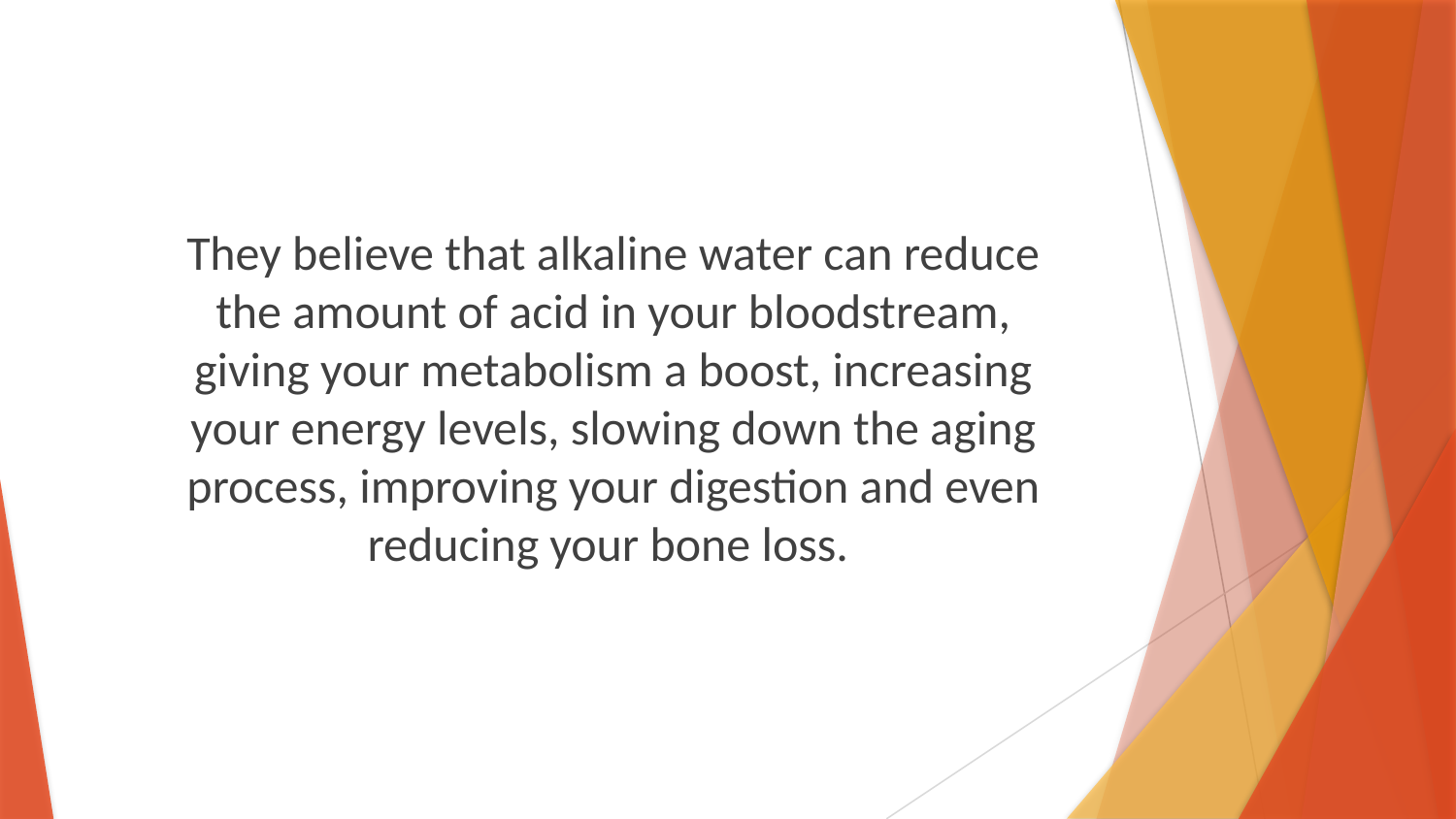

They believe that alkaline water can reduce the amount of acid in your bloodstream, giving your metabolism a boost, increasing your energy levels, slowing down the aging process, improving your digestion and even reducing your bone loss.